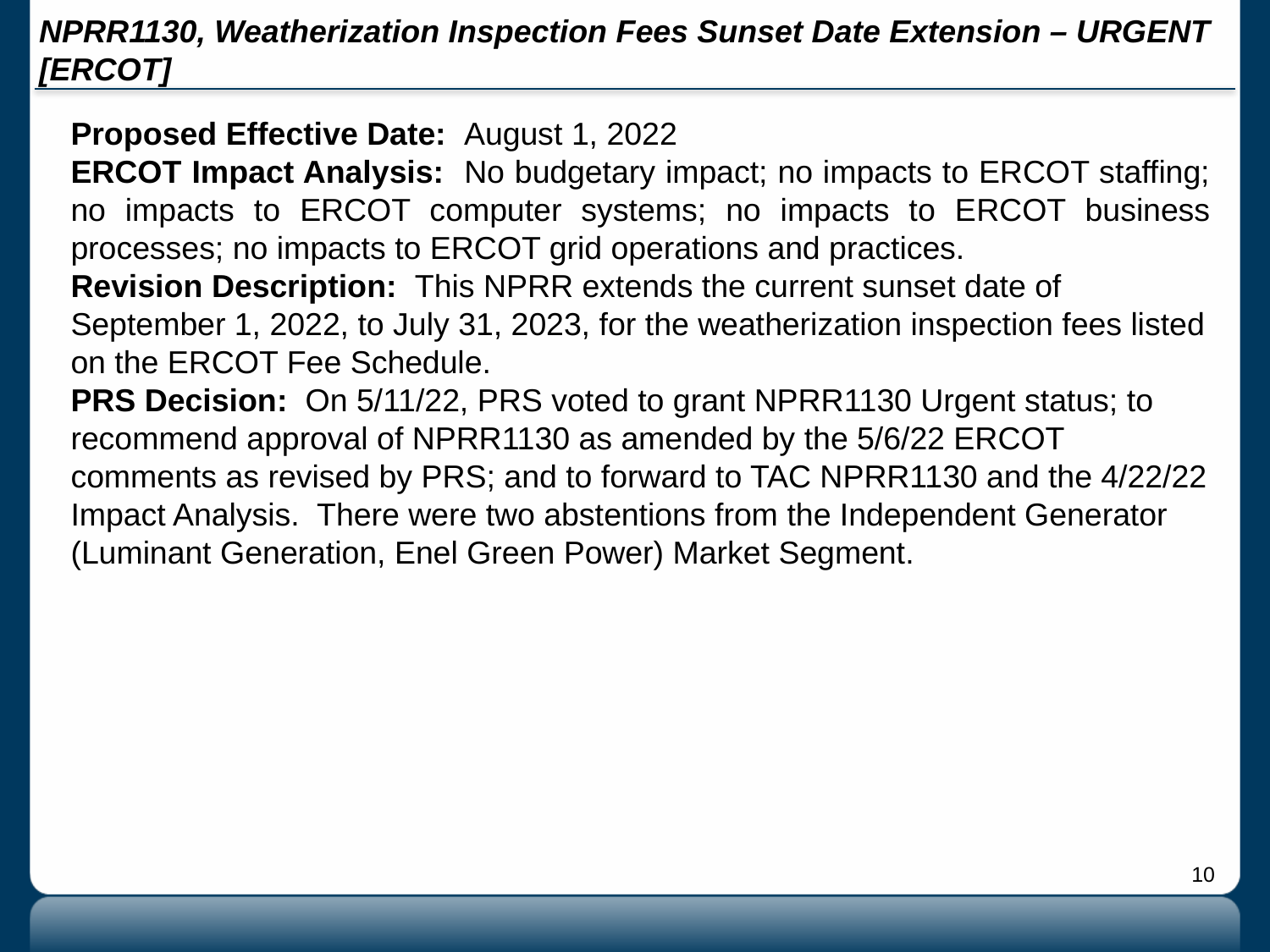

# NPRR1130, Weatherization Inspection Fees Sunset Date Extension – URGENT [ERCOT]
Proposed Effective Date:  August 1, 2022
ERCOT Impact Analysis:  No budgetary impact; no impacts to ERCOT staffing; no impacts to ERCOT computer systems; no impacts to ERCOT business processes; no impacts to ERCOT grid operations and practices.
Revision Description:  This NPRR extends the current sunset date of September 1, 2022, to July 31, 2023, for the weatherization inspection fees listed on the ERCOT Fee Schedule.
PRS Decision:  On 5/11/22, PRS voted to grant NPRR1130 Urgent status; to recommend approval of NPRR1130 as amended by the 5/6/22 ERCOT comments as revised by PRS; and to forward to TAC NPRR1130 and the 4/22/22 Impact Analysis.  There were two abstentions from the Independent Generator (Luminant Generation, Enel Green Power) Market Segment.